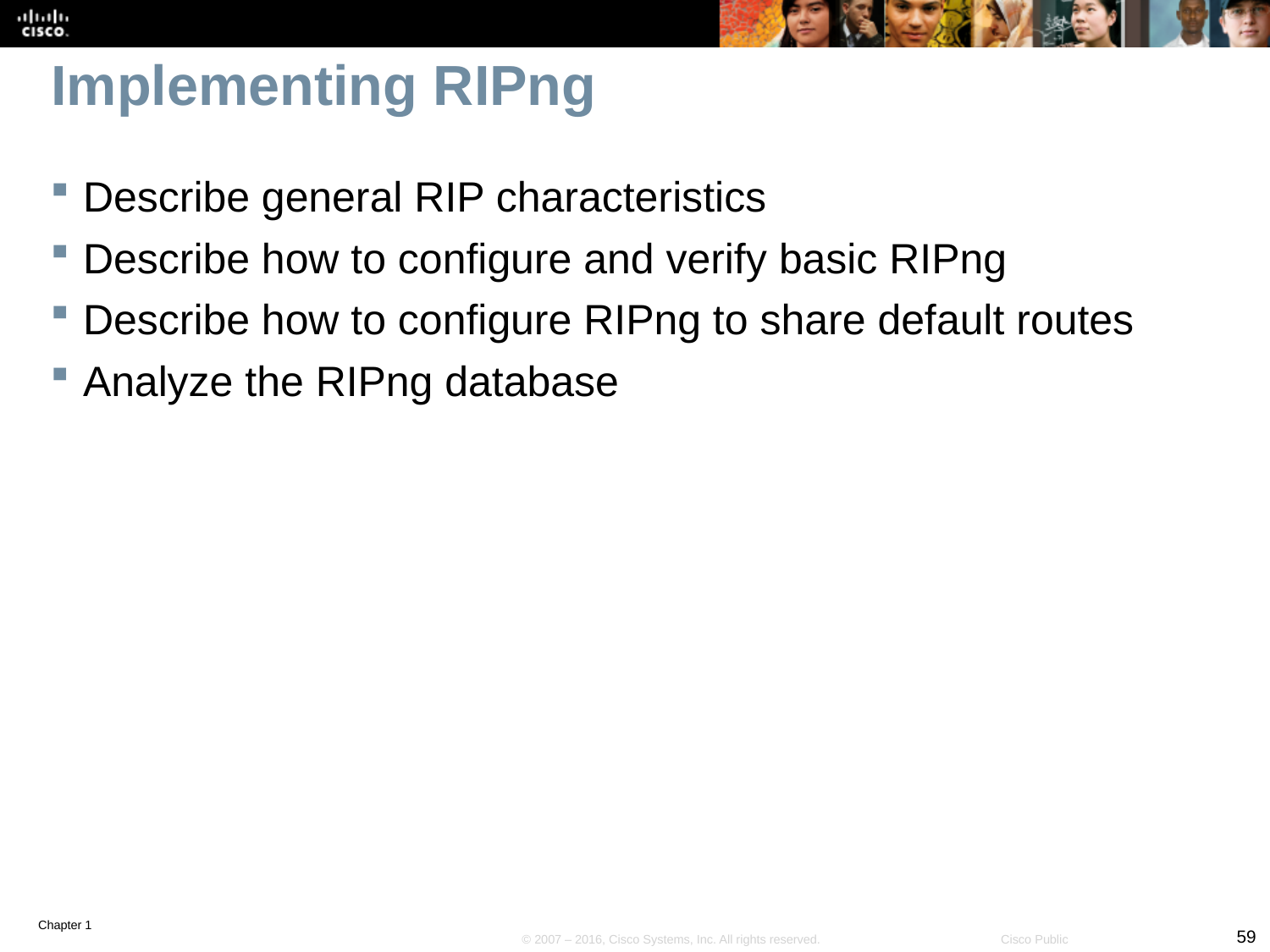

# Implementing RIPng
Describe general RIP characteristics
Describe how to configure and verify basic RIPng
Describe how to configure RIPng to share default routes
Analyze the RIPng database